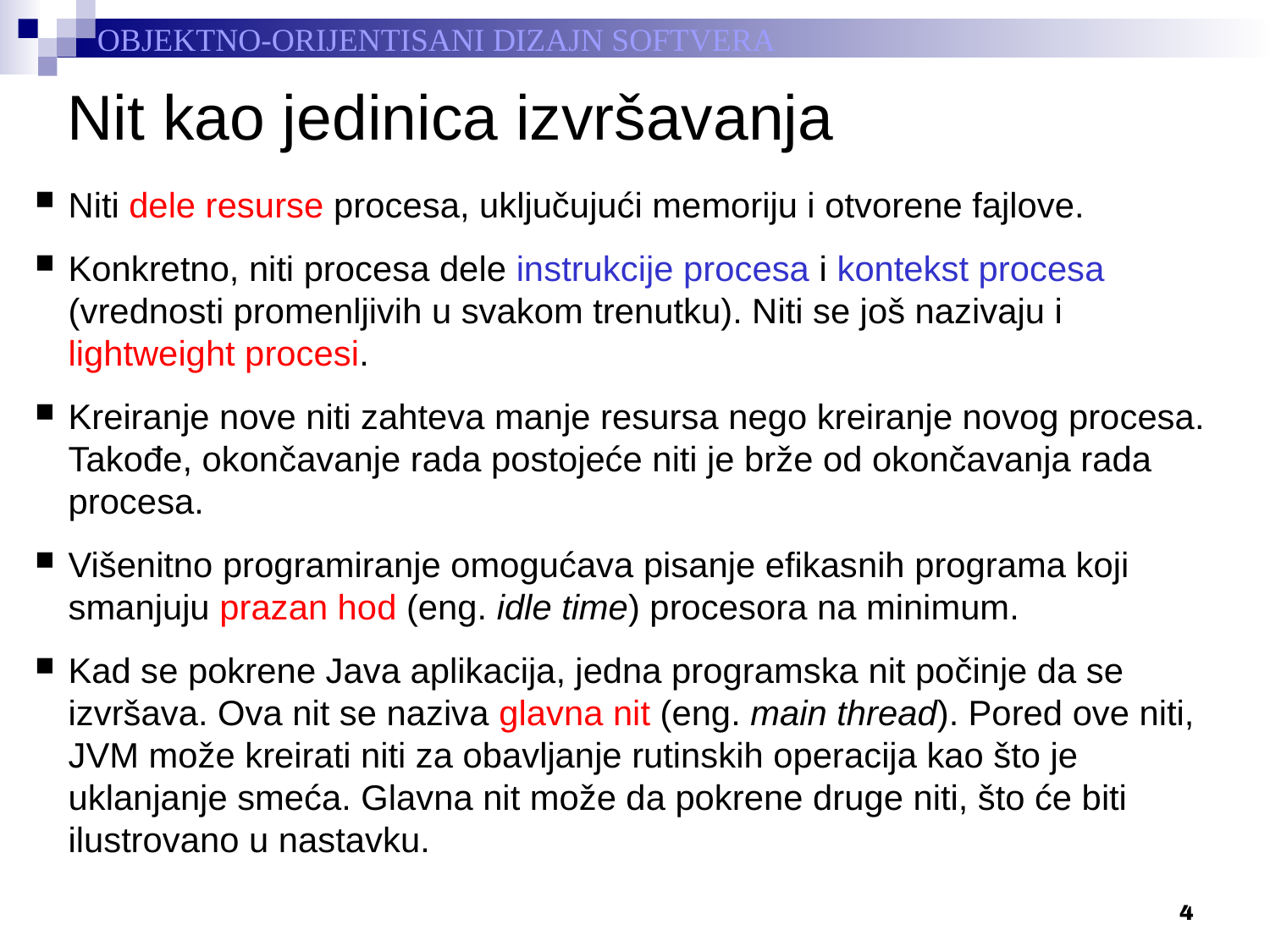

# Nit kao jedinica izvršavanja
Niti dele resurse procesa, uključujući memoriju i otvorene fajlove.
Konkretno, niti procesa dele instrukcije procesa i kontekst procesa (vrednosti promenljivih u svakom trenutku). Niti se još nazivaju i lightweight procesi.
Kreiranje nove niti zahteva manje resursa nego kreiranje novog procesa. Takođe, okončavanje rada postojeće niti je brže od okončavanja rada procesa.
Višenitno programiranje omogućava pisanje efikasnih programa koji smanjuju prazan hod (eng. idle time) procesora na minimum.
Kad se pokrene Java aplikacija, jedna programska nit počinje da se izvršava. Ova nit se naziva glavna nit (eng. main thread). Pored ove niti, JVM može kreirati niti za obavljanje rutinskih operacija kao što je uklanjanje smeća. Glavna nit može da pokrene druge niti, što će biti ilustrovano u nastavku.
4